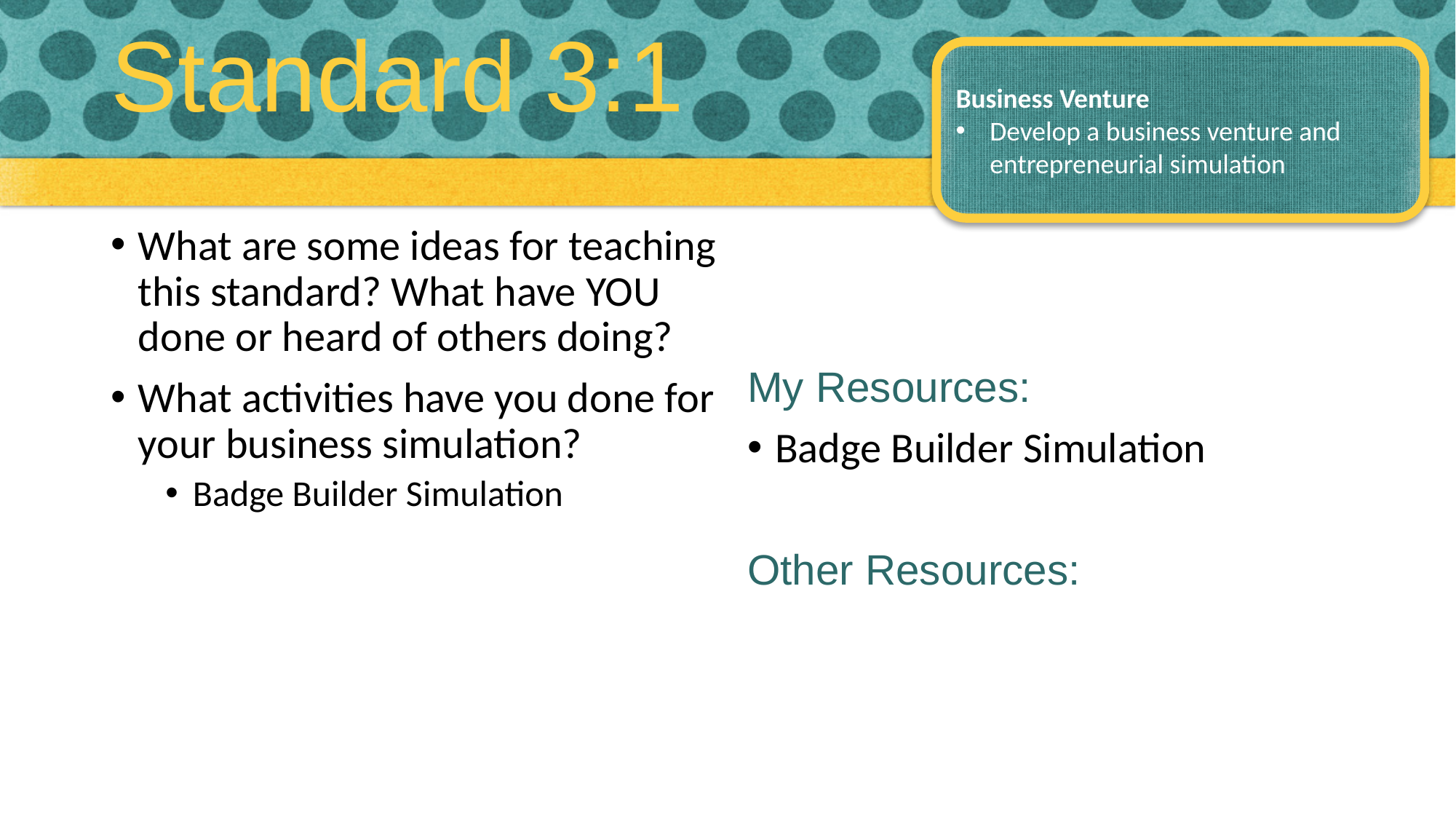

# Standard 3:1
Business Venture
Develop a business venture and entrepreneurial simulation
What are some ideas for teaching this standard? What have YOU done or heard of others doing?
What activities have you done for your business simulation?
Badge Builder Simulation

My Resources:
Badge Builder Simulation

Other Resources: